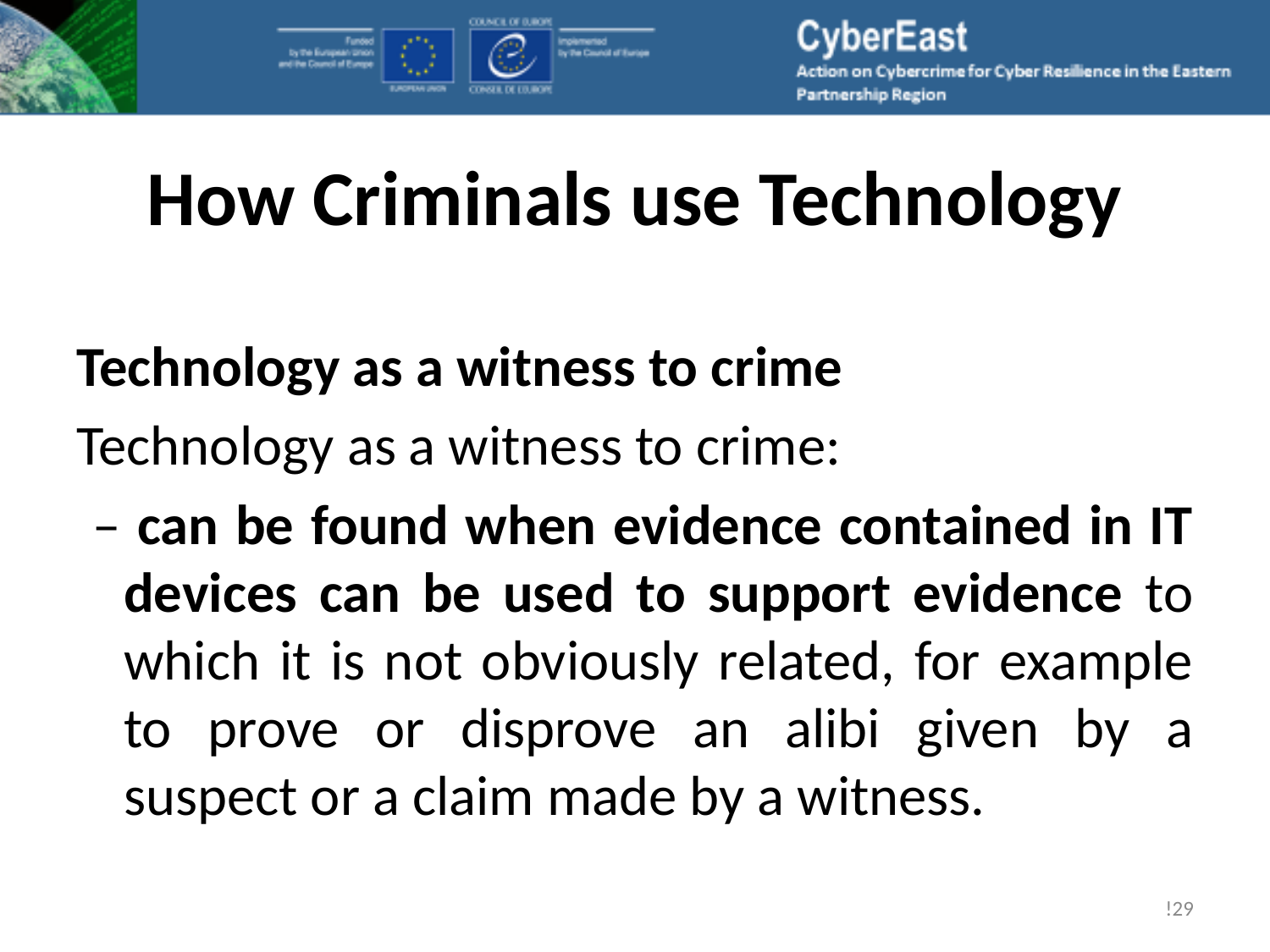

# How Criminals use Technology
Technology as a witness to crime
Technology as a witness to crime:
 – can be found when evidence contained in IT devices can be used to support evidence to which it is not obviously related, for example to prove or disprove an alibi given by a suspect or a claim made by a witness.

!29